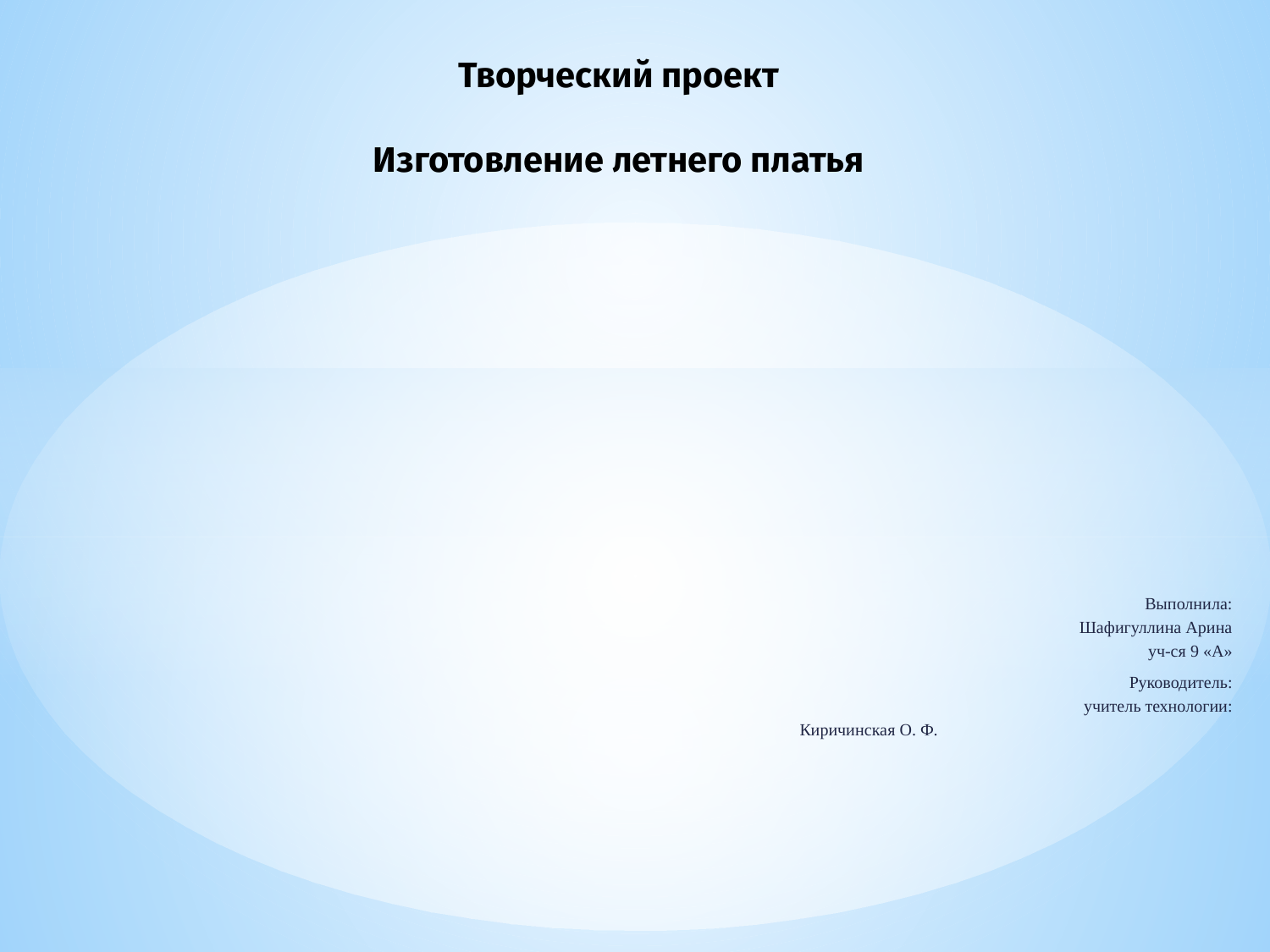

# Творческий проект   Изготовление летнего платья

Выполнила:
Шафигуллина Арина
уч-ся 9 «А»

Руководитель:
учитель технологии:
                                                                     Киричинская О. Ф.